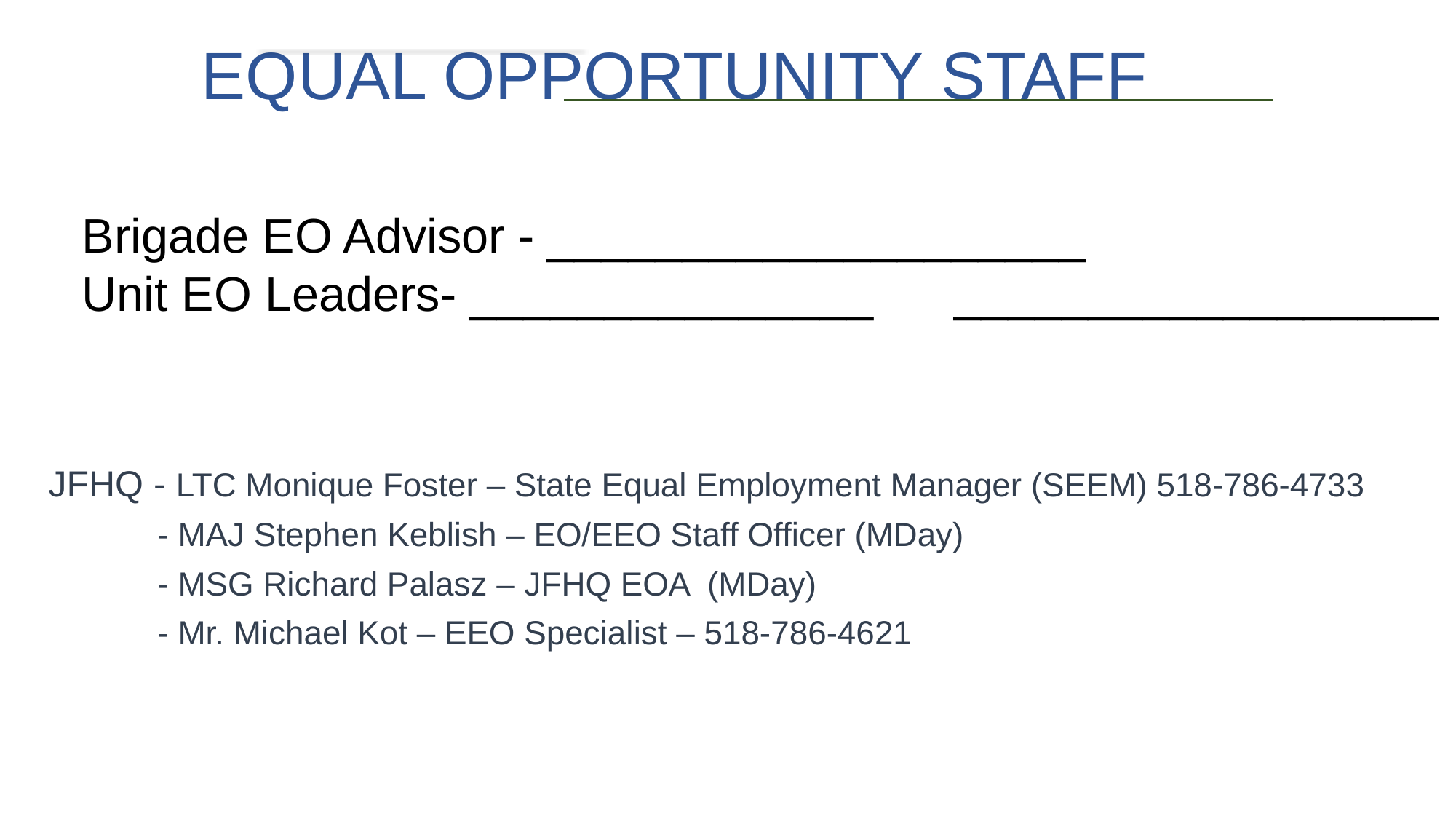

EQUAL OPPORTUNITY STAFF
Brigade EO Advisor - ____________________
Unit EO Leaders- _______________      __________________
JFHQ - LTC Monique Foster – State Equal Employment Manager (SEEM) 518-786-4733
	- MAJ Stephen Keblish – EO/EEO Staff Officer (MDay)
	- MSG Richard Palasz – JFHQ EOA  (MDay)
	- Mr. Michael Kot – EEO Specialist – 518-786-4621